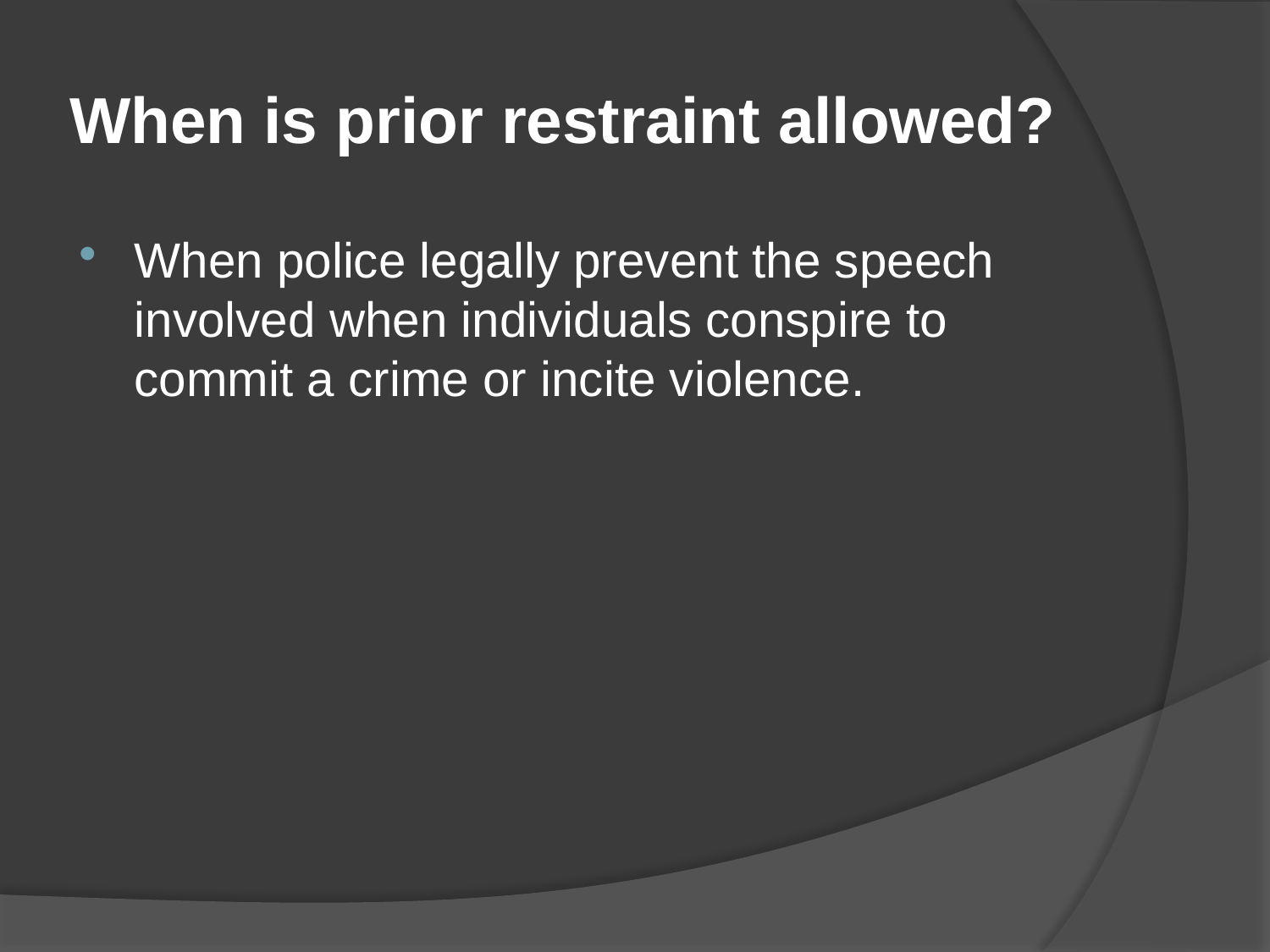

# When is prior restraint allowed?
When police legally prevent the speech involved when individuals conspire to commit a crime or incite violence.